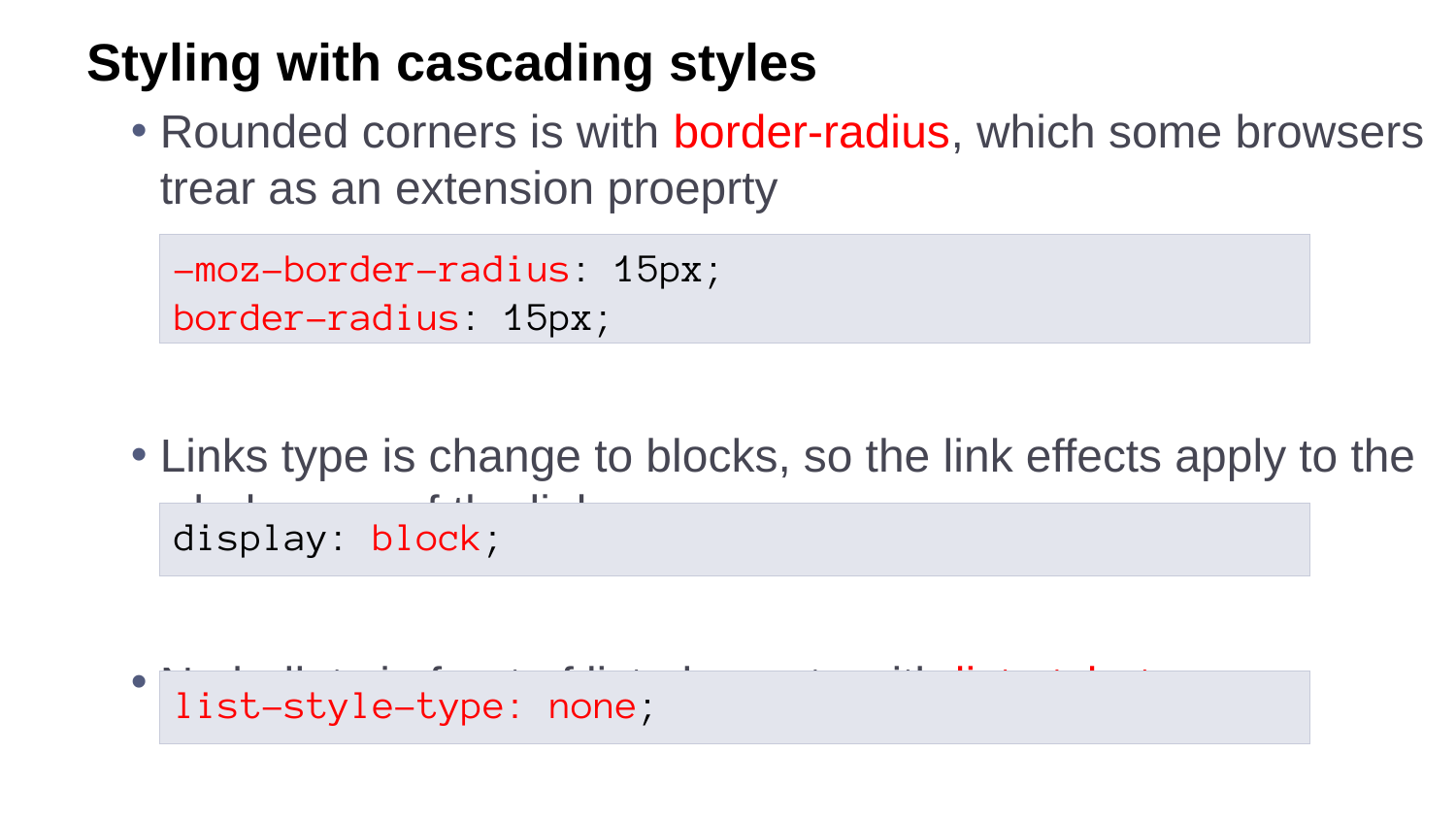

Styling with cascading styles
Rounded corners is with border-radius, which some browsers trear as an extension proeprty

Links type is change to blocks, so the link effects apply to the whole area of the link

No bullets in front of list elements with list-style-type
-moz-border-radius: 15px;
border-radius: 15px;
display: block;
list-style-type: none;